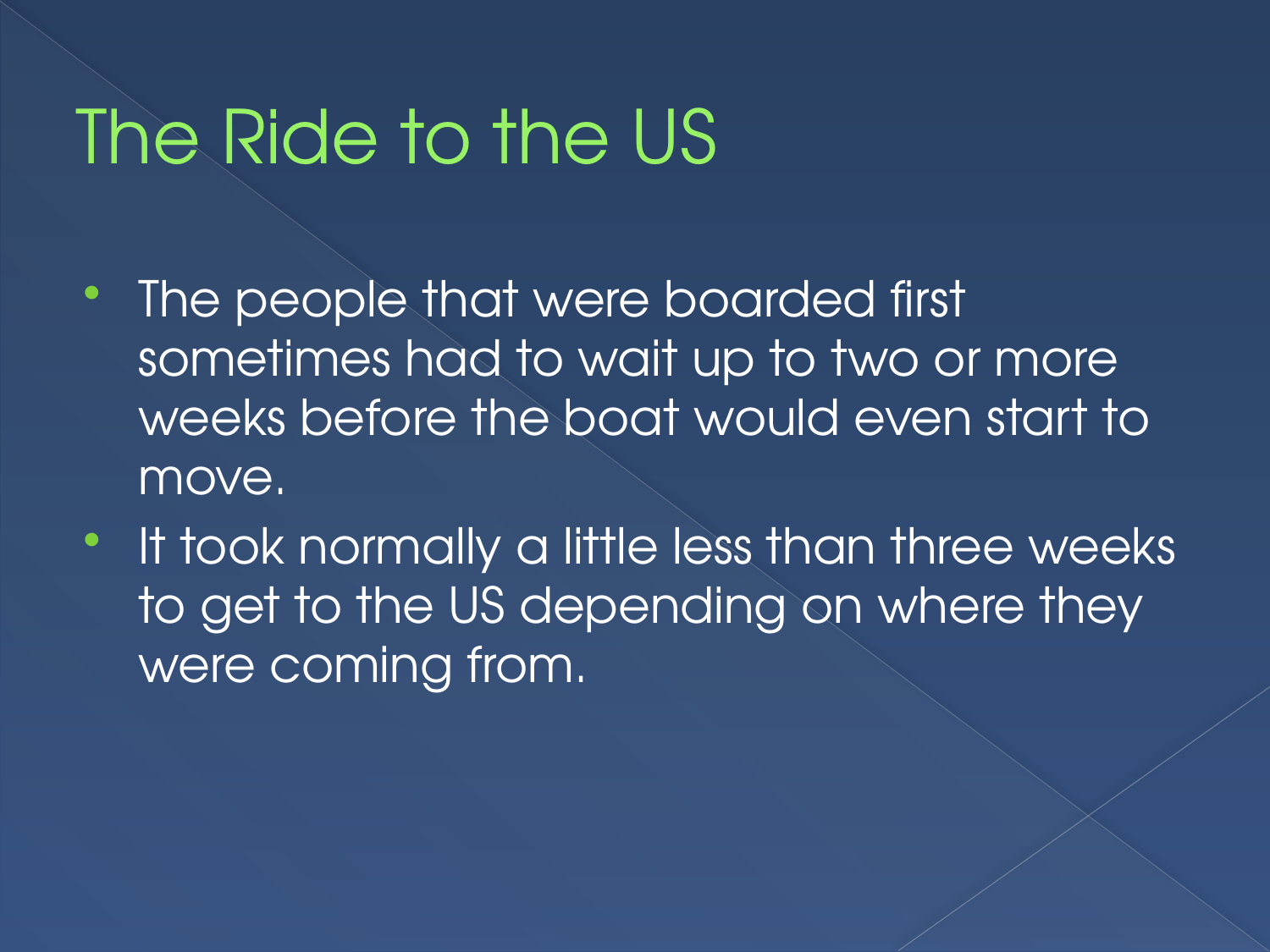

# The Ride to the US
The people that were boarded first sometimes had to wait up to two or more weeks before the boat would even start to move.
It took normally a little less than three weeks to get to the US depending on where they were coming from.